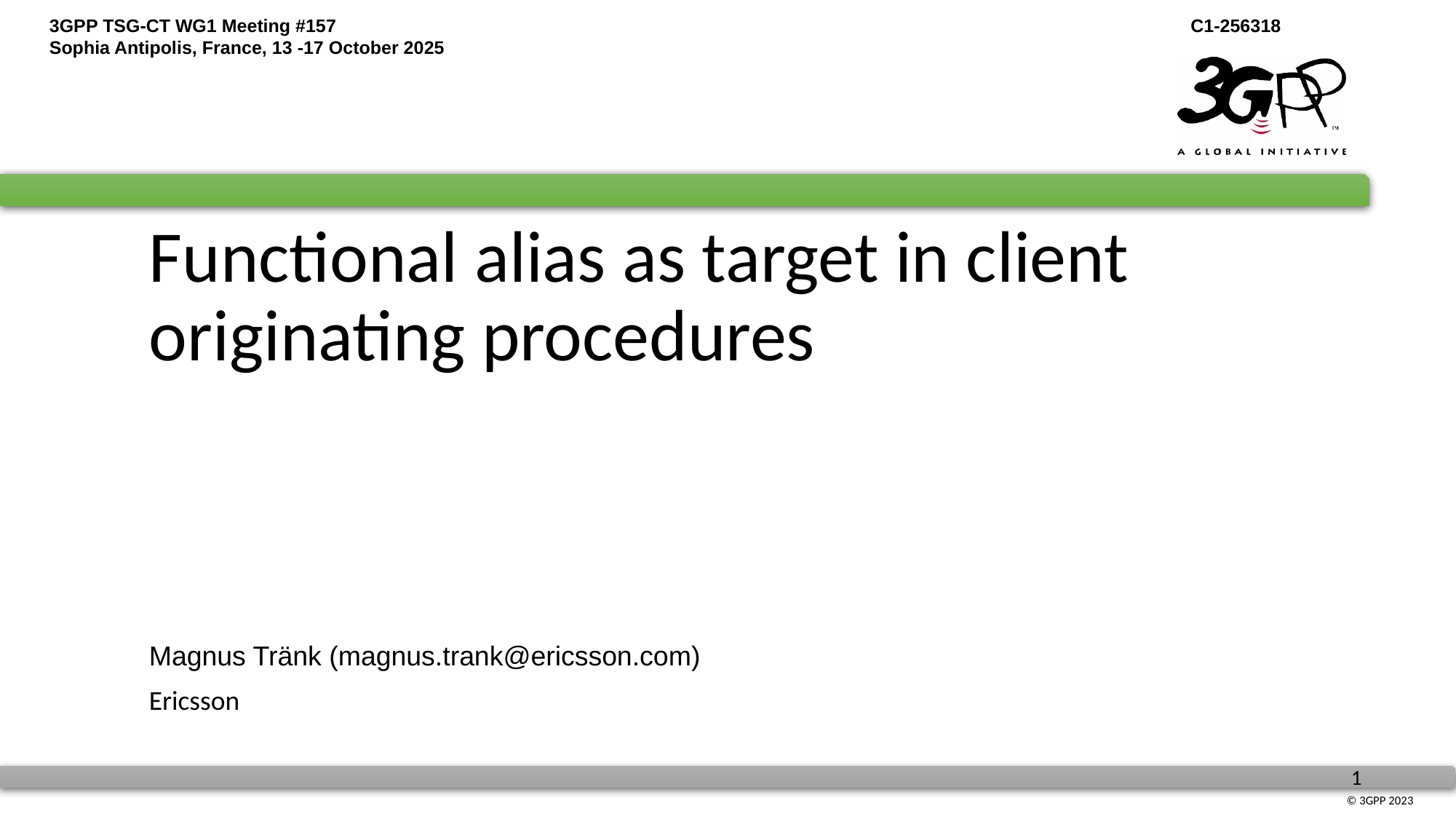

# Functional alias as target in client originating procedures
Magnus Tränk (magnus.trank@ericsson.com)
Ericsson